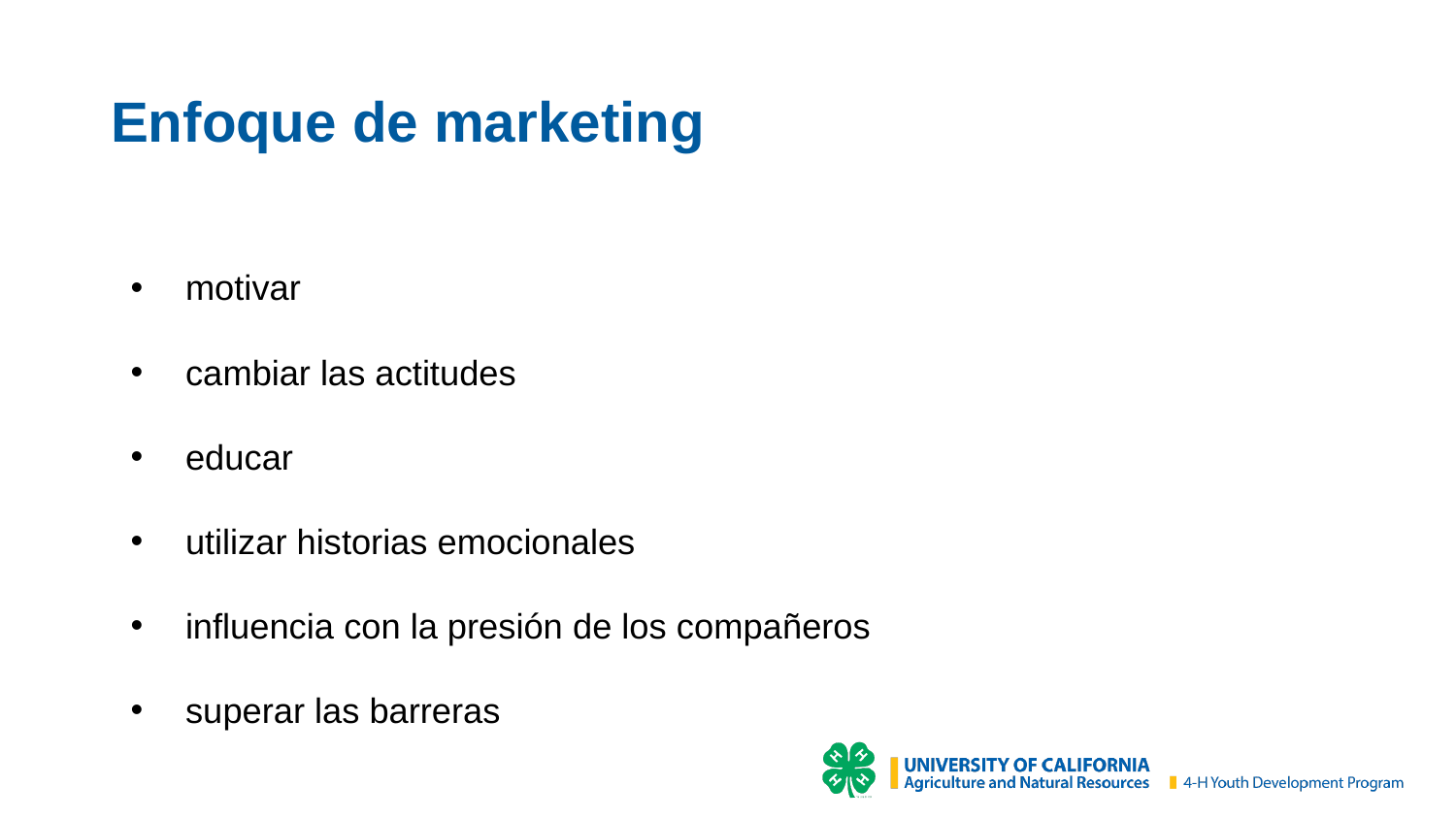

# Enfoque de marketing
motivar
cambiar las actitudes
educar
utilizar historias emocionales
influencia con la presión de los compañeros
superar las barreras